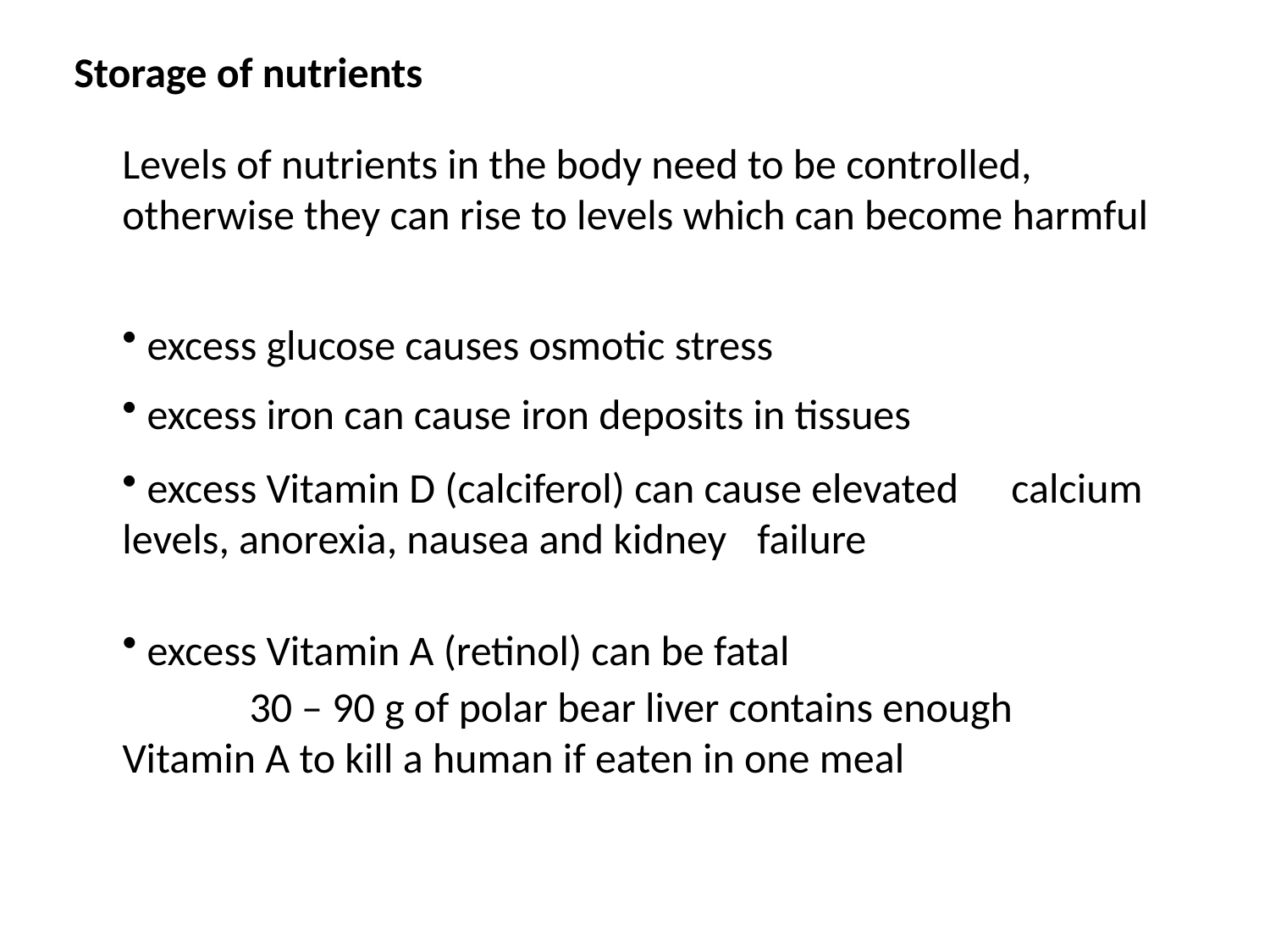

Storage of nutrients
Levels of nutrients in the body need to be controlled, otherwise they can rise to levels which can become harmful
 excess glucose causes osmotic stress
 excess iron can cause iron deposits in tissues
 excess Vitamin D (calciferol) can cause elevated 	calcium levels, anorexia, nausea and kidney 	failure
 excess Vitamin A (retinol) can be fatal
	30 – 90 g of polar bear liver contains enough 	Vitamin A to kill a human if eaten in one meal